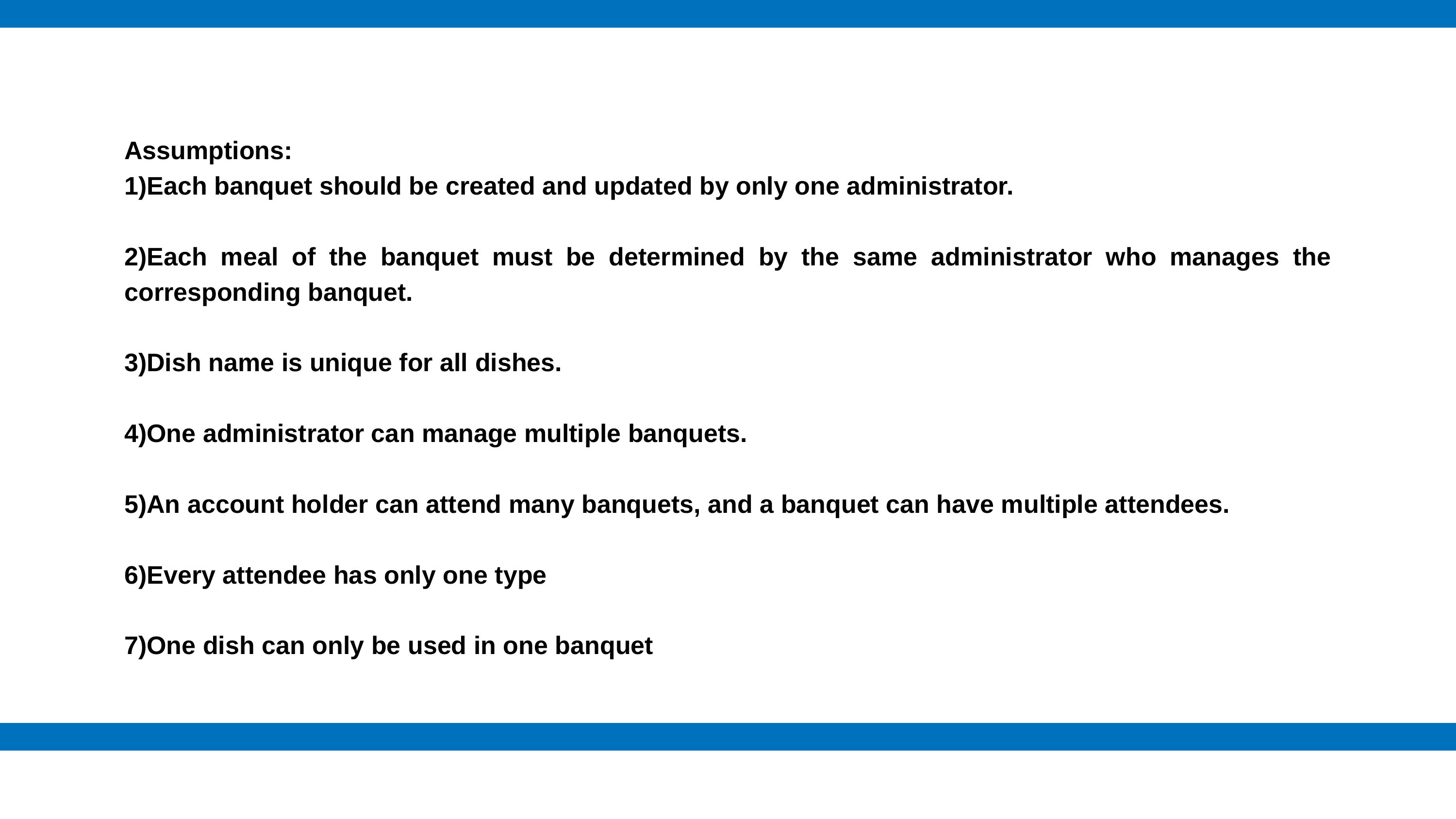

Assumptions:
1)Each banquet should be created and updated by only one administrator.

2)Each meal of the banquet must be determined by the same administrator who manages the corresponding banquet.

3)Dish name is unique for all dishes.

4)One administrator can manage multiple banquets.

5)An account holder can attend many banquets, and a banquet can have multiple attendees.

6)Every attendee has only one type

7)One dish can only be used in one banquet